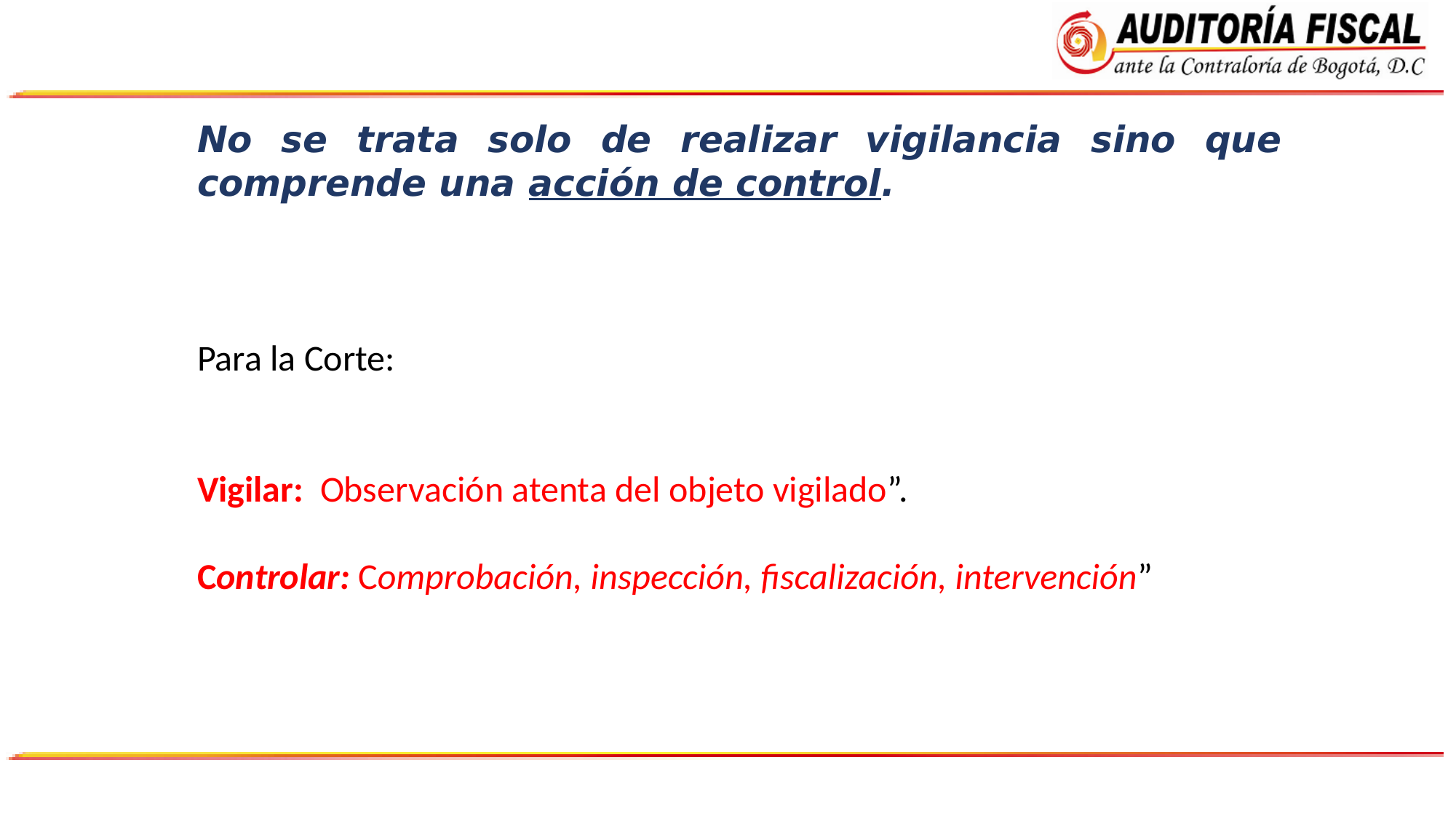

No se trata solo de realizar vigilancia sino que comprende una acción de control.

Para la Corte:

Vigilar:  Observación atenta del objeto vigilado”.

Controlar: Comprobación, inspección, fiscalización, intervención”

Total Procesos
5.045